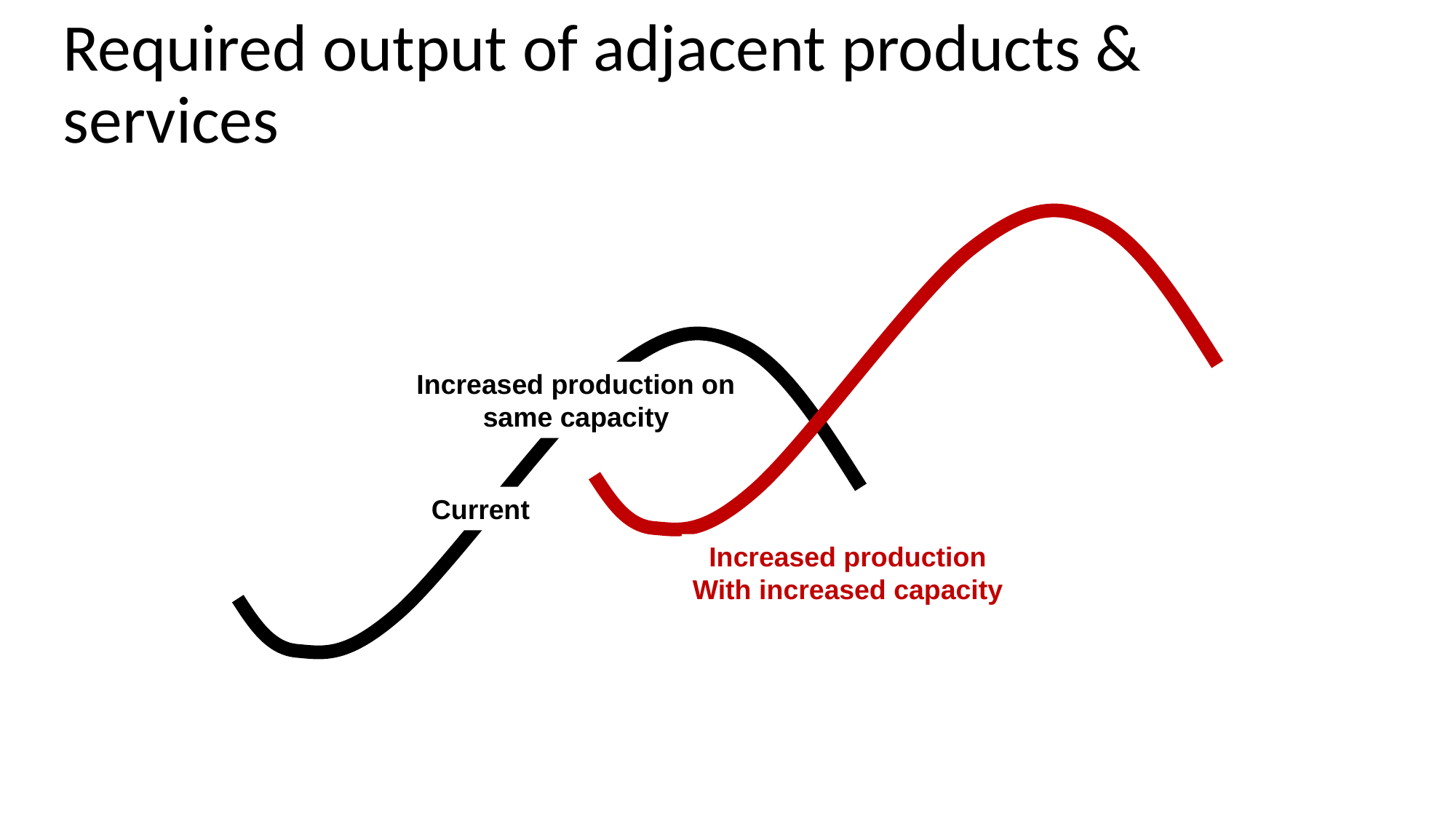

Required output of adjacent products & services

Increased production on
same capacity
Current
Increased production
With increased capacity